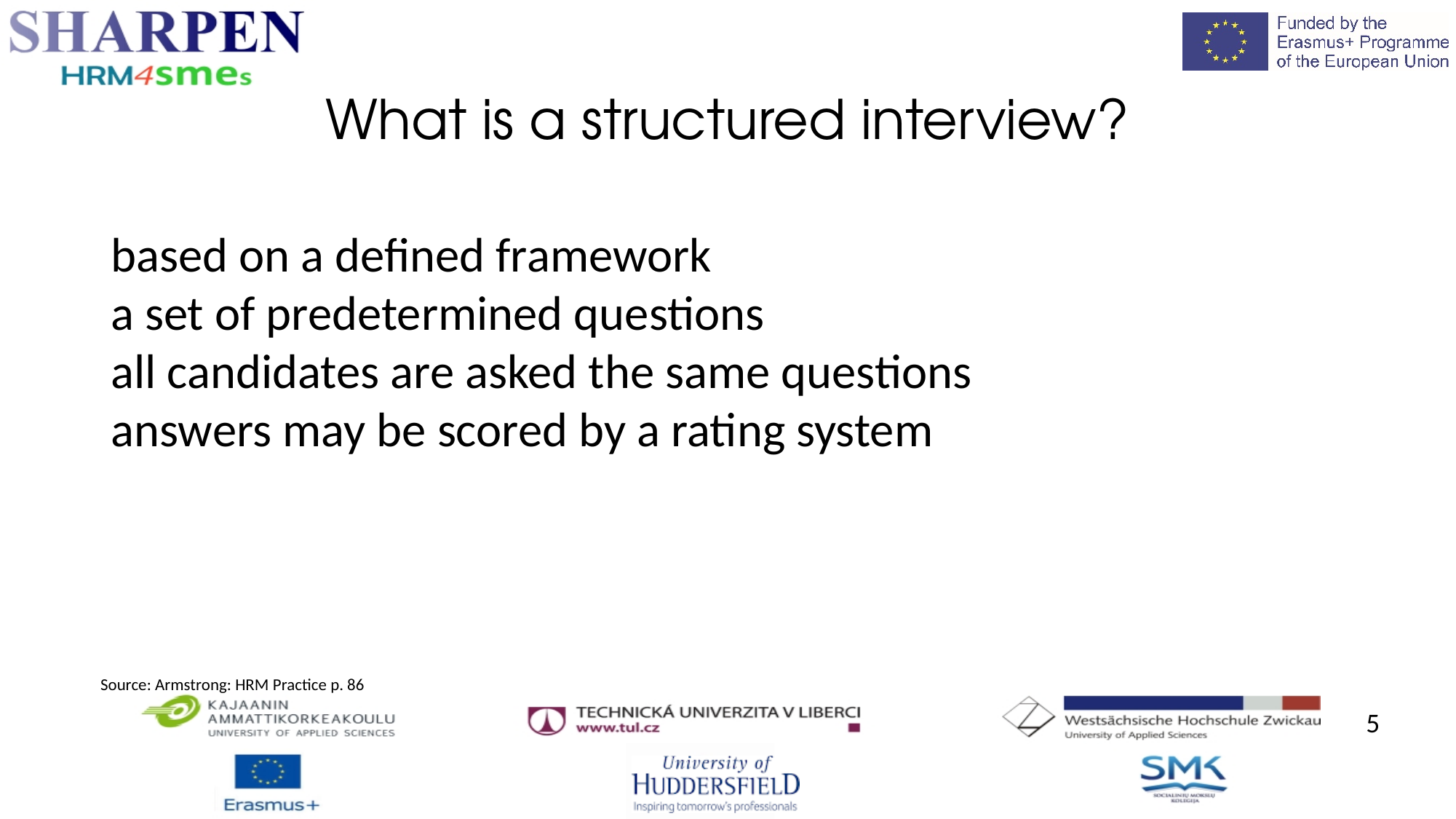

What is a structured interview?
based on a defined framework
a set of predetermined questions
all candidates are asked the same questions
answers may be scored by a rating system
Source: Armstrong: HRM Practice p. 86
5